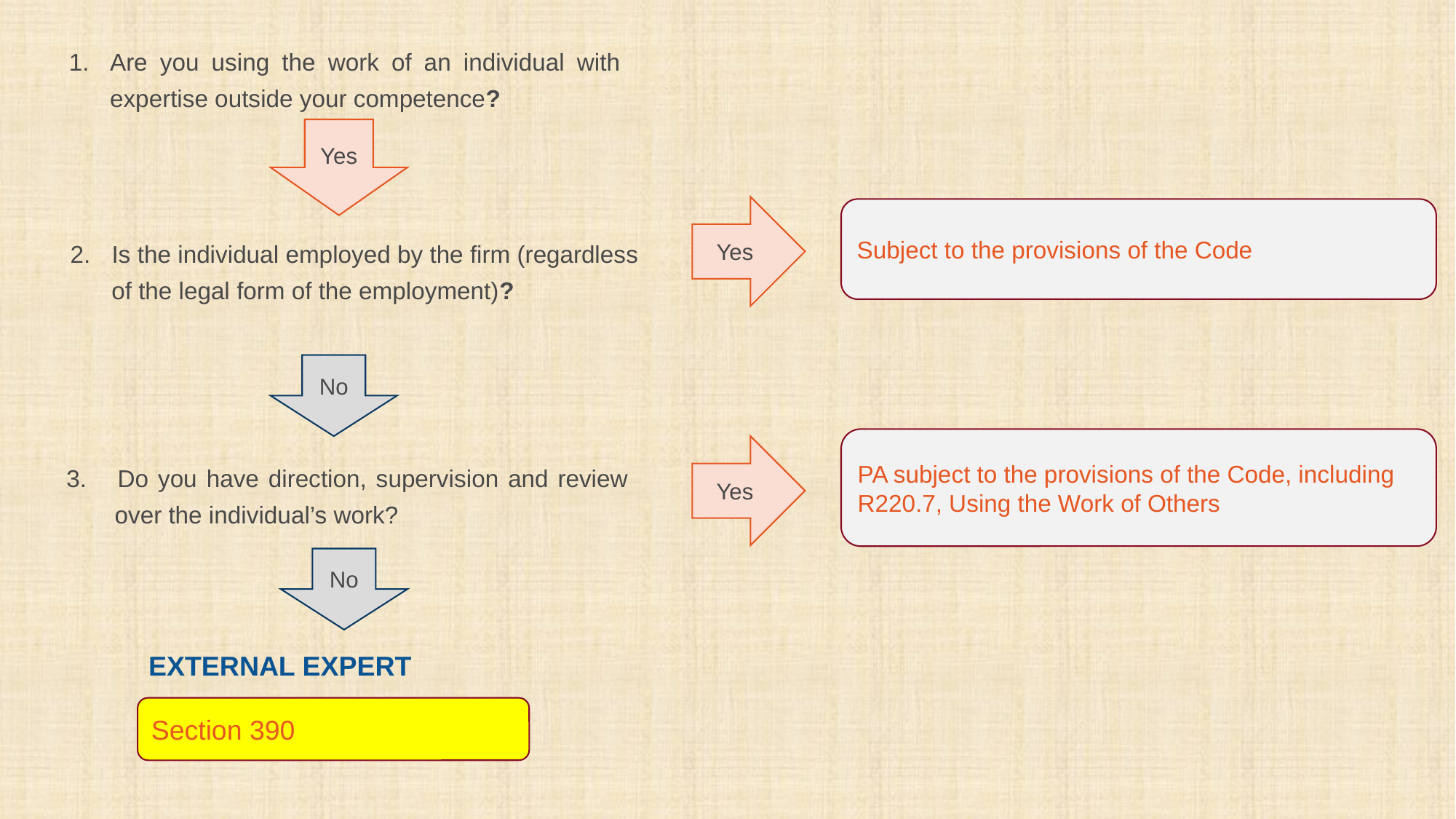

Are you using the work of an individual with expertise outside your competence?

Yes
Yes
Subject to the provisions of the Code
2. 	Is the individual employed by the firm (regardless of the legal form of the employment)?
No
PA subject to the provisions of the Code, including R220.7, Using the Work of Others
Yes
3. 	Do you have direction, supervision and review over the individual’s work?
No
EXTERNAL EXPERT
Section 390